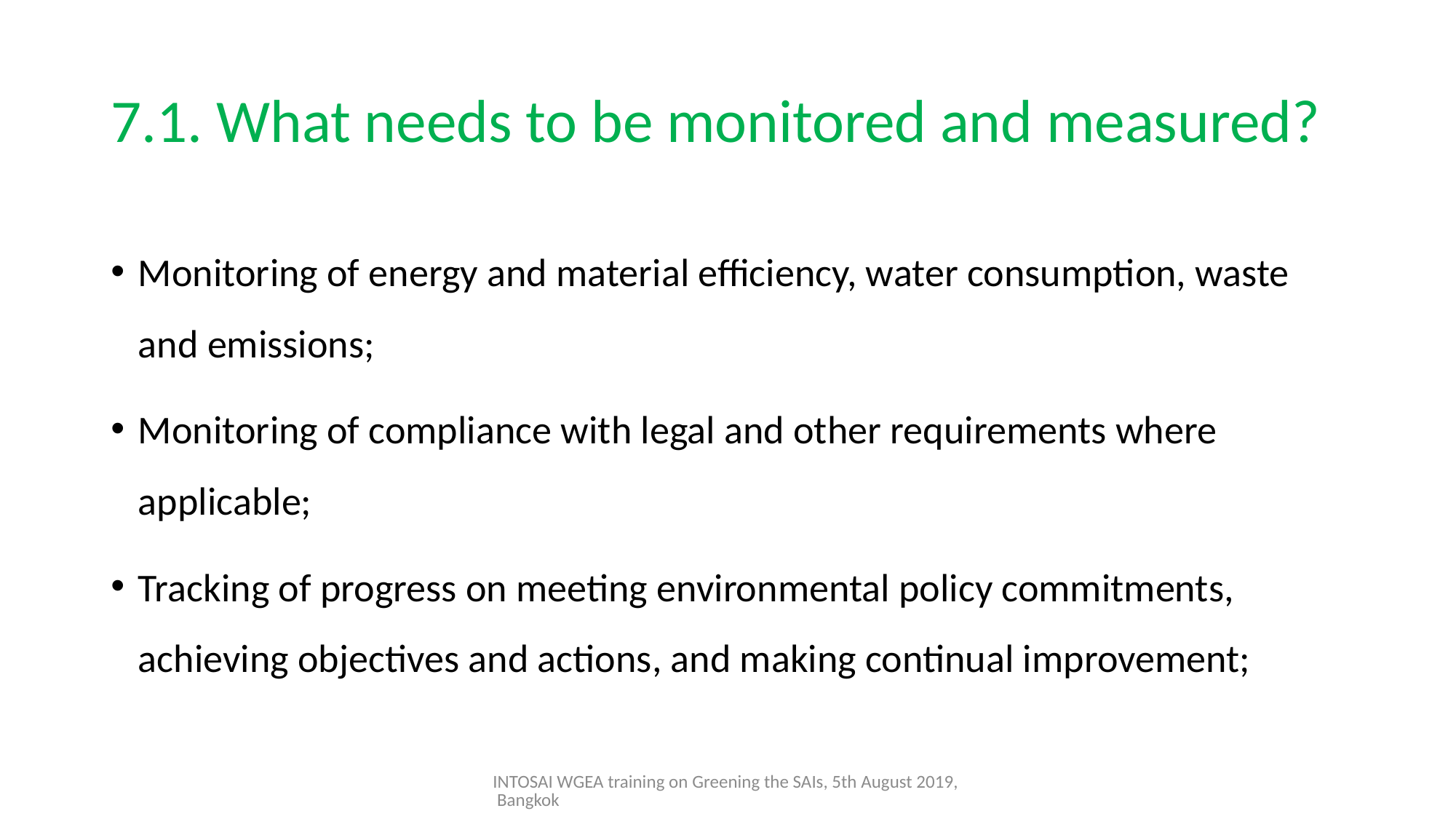

# 7.1. What needs to be monitored and measured?
Monitoring of energy and material efficiency, water consumption, waste and emissions;
Monitoring of compliance with legal and other requirements where applicable;
Tracking of progress on meeting environmental policy commitments, achieving objectives and actions, and making continual improvement;

INTOSAI WGEA training on Greening the SAIs, 5th August 2019, Bangkok